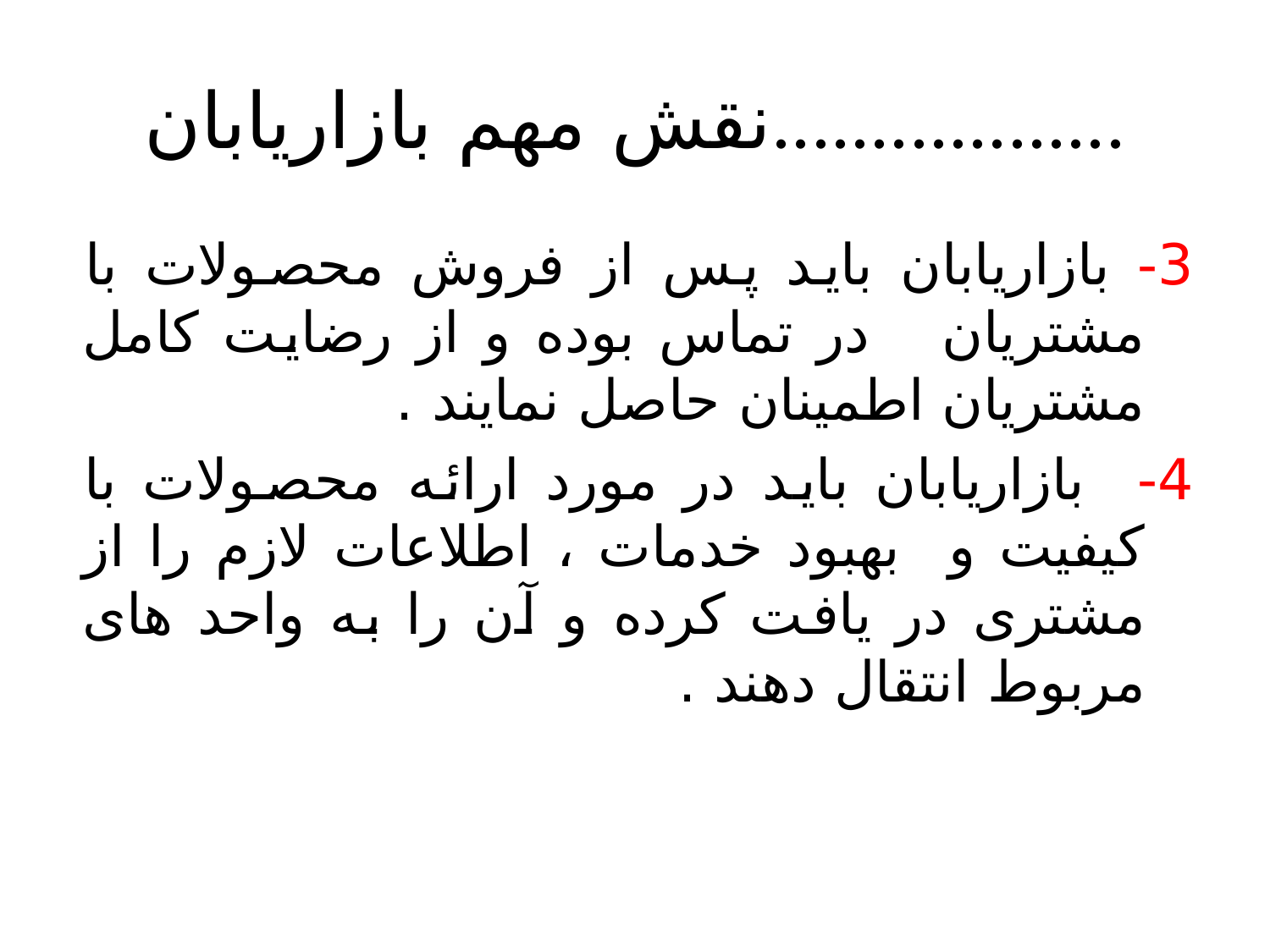

# نقش مهم بازاریابان..................
3- بازاریابان باید پس از فروش محصولات با مشتریان   در تماس بوده و از رضایت کامل مشتریان اطمینان حاصل نمایند .
4-  بازاریابان باید در مورد ارائه محصولات با کیفیت و  بهبود خدمات ، اطلاعات لازم را از مشتری در یافت کرده و آن را به واحد های مربوط انتقال دهند .